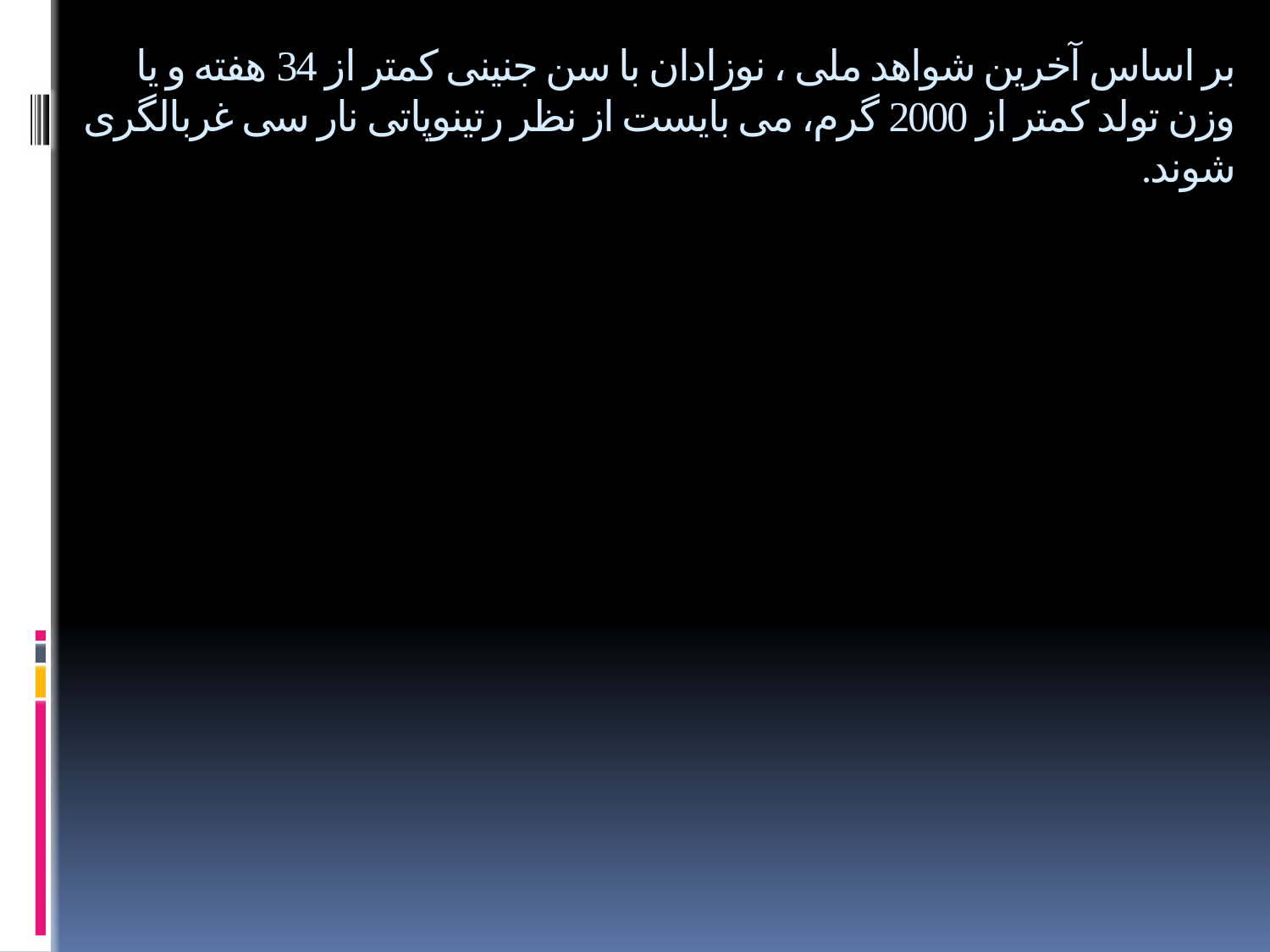

# بر اساس آخرین شواهد ملی ، نوزادان با سن جنینی کمتر از 34 هفته و یا وزن تولد کمتر از 2000 گرم، می بایست از نظر رتینوپاتی نار سی غربالگری شوند.